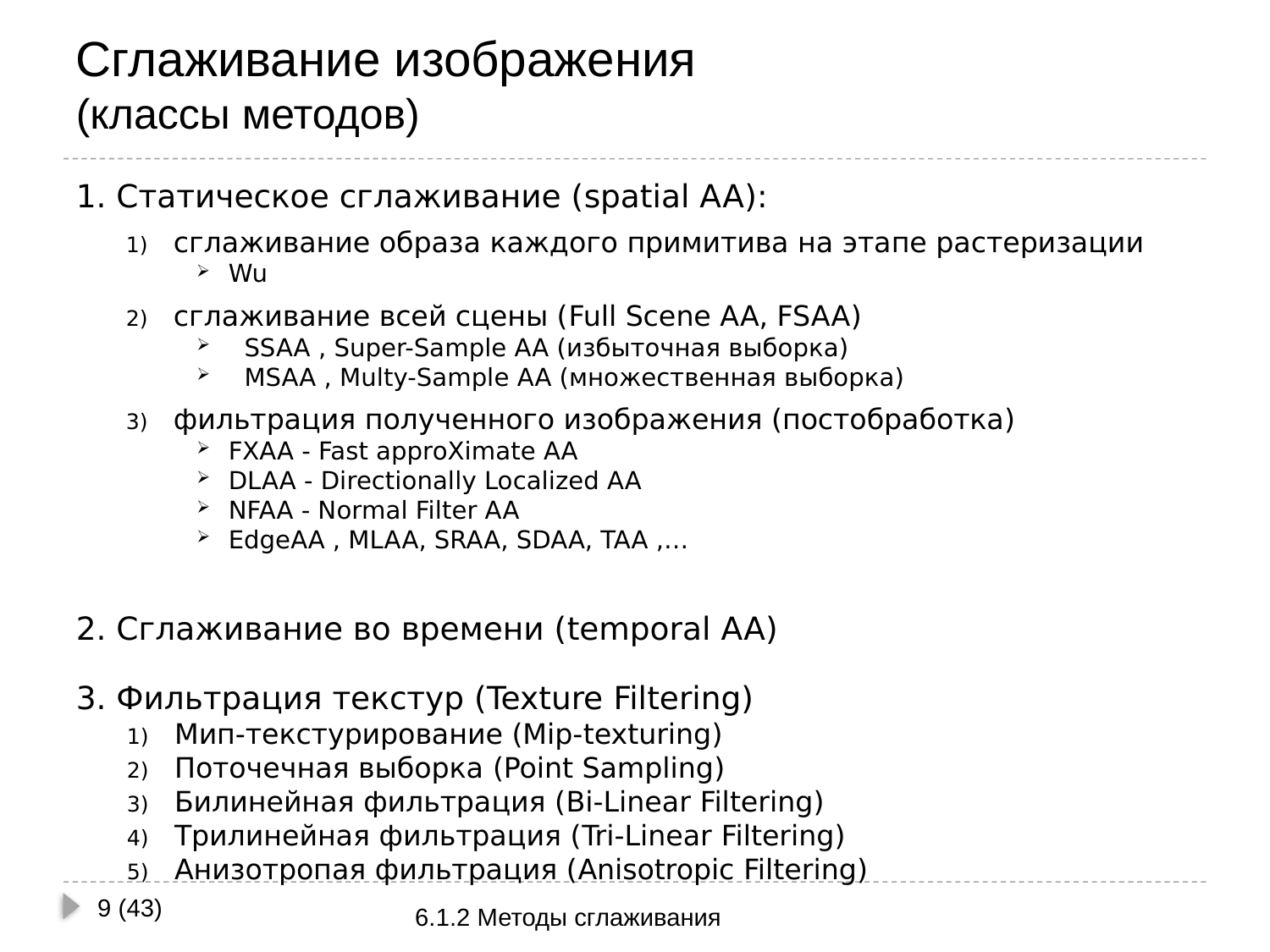

# Сглаживание изображения (классы методов)
1. Статическое сглаживание (spatial AA):
сглаживание образа каждого примитива на этапе растеризации
Wu
сглаживание всей сцены (Full Scene AA, FSAA)
SSAA , Super-Sample AA (избыточная выборка)
MSAA , Multy-Sample AA (множественная выборка)
фильтрация полученного изображения (постобработка)
FXAA - Fast approXimate AA
DLAA - Directionally Localized AA
NFAA - Normal Filter AA
EdgeAA , MLAA, SRAA, SDAA, TAA ,…

2. Сглаживание во времени (temporal AA)
3. Фильтрация текстур (Texture Filtering)
Мип-текстурирование (Mip-texturing)
Поточечная выборка (Point Sampling)
Билинейная фильтрация (Bi-Linear Filtering)
Трилинейная фильтрация (Tri-Linear Filtering)
Анизотропая фильтрация (Anisotropic Filtering)
9 (43)
6.1.2 Методы сглаживания